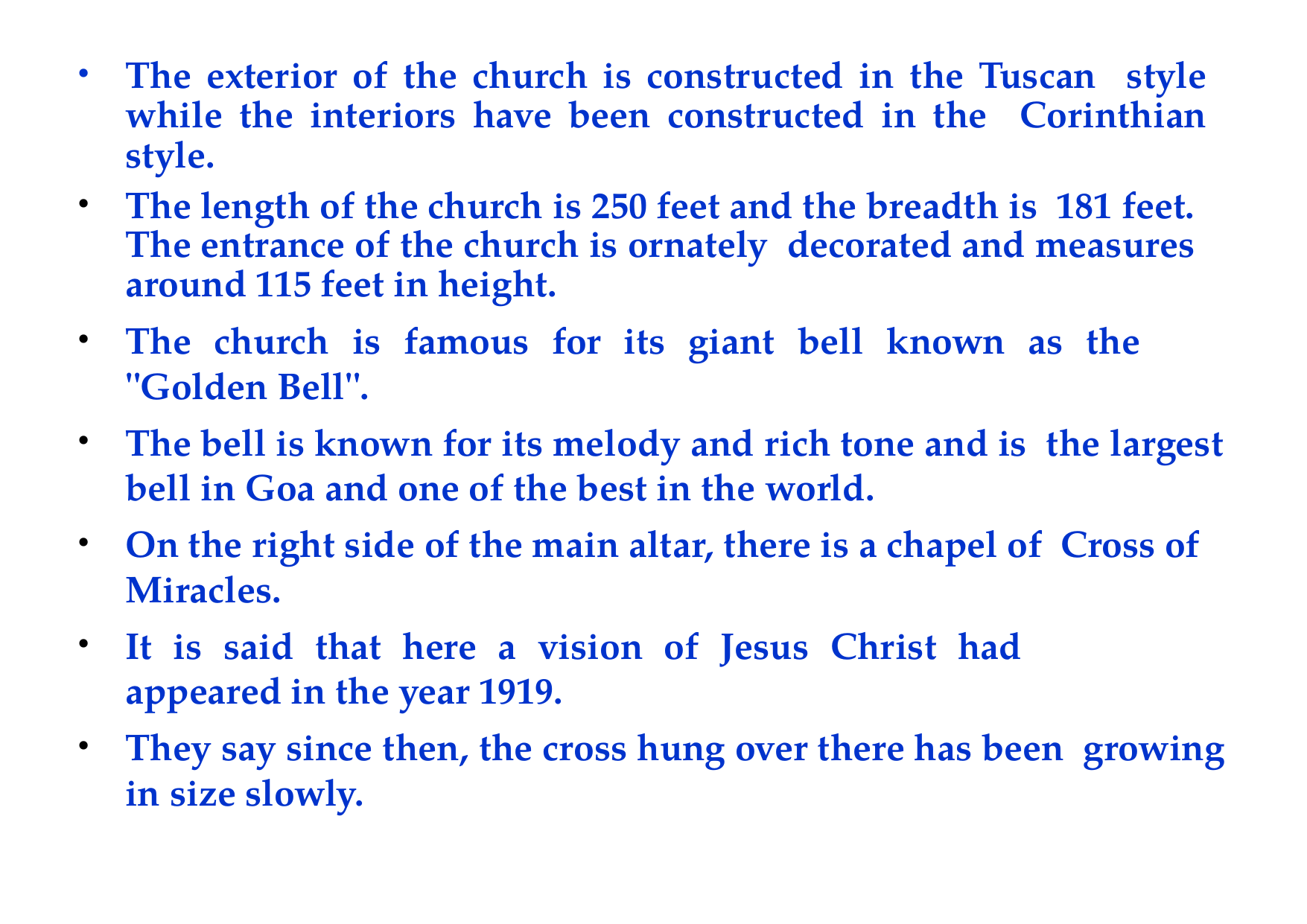

The exterior of the church is constructed in the Tuscan  style while the interiors have been constructed in the  Corinthian style.
The length of the church is 250 feet and the breadth is  181 feet. The entrance of the church is ornately  decorated and measures around 115 feet in height.
The church is famous for its giant bell known as the  "Golden Bell".
The bell is known for its melody and rich tone and is  the largest bell in Goa and one of the best in the world.
On the right side of the main altar, there is a chapel of  Cross of Miracles.
It is said that here a vision of Jesus Christ had  appeared in the year 1919.
They say since then, the cross hung over there has been  growing in size slowly.